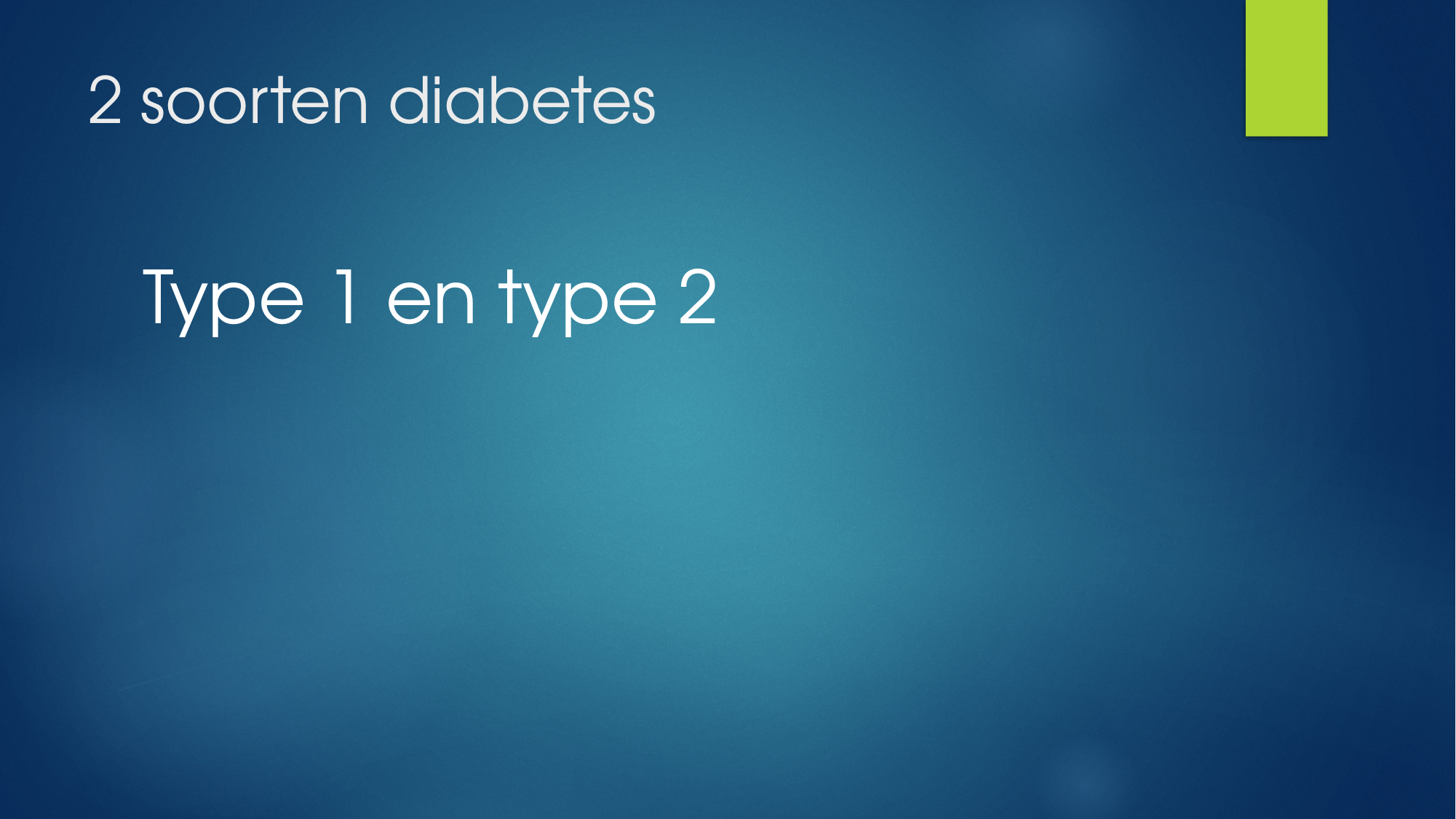

# 2 soorten diabetes
Type 1 en type 2